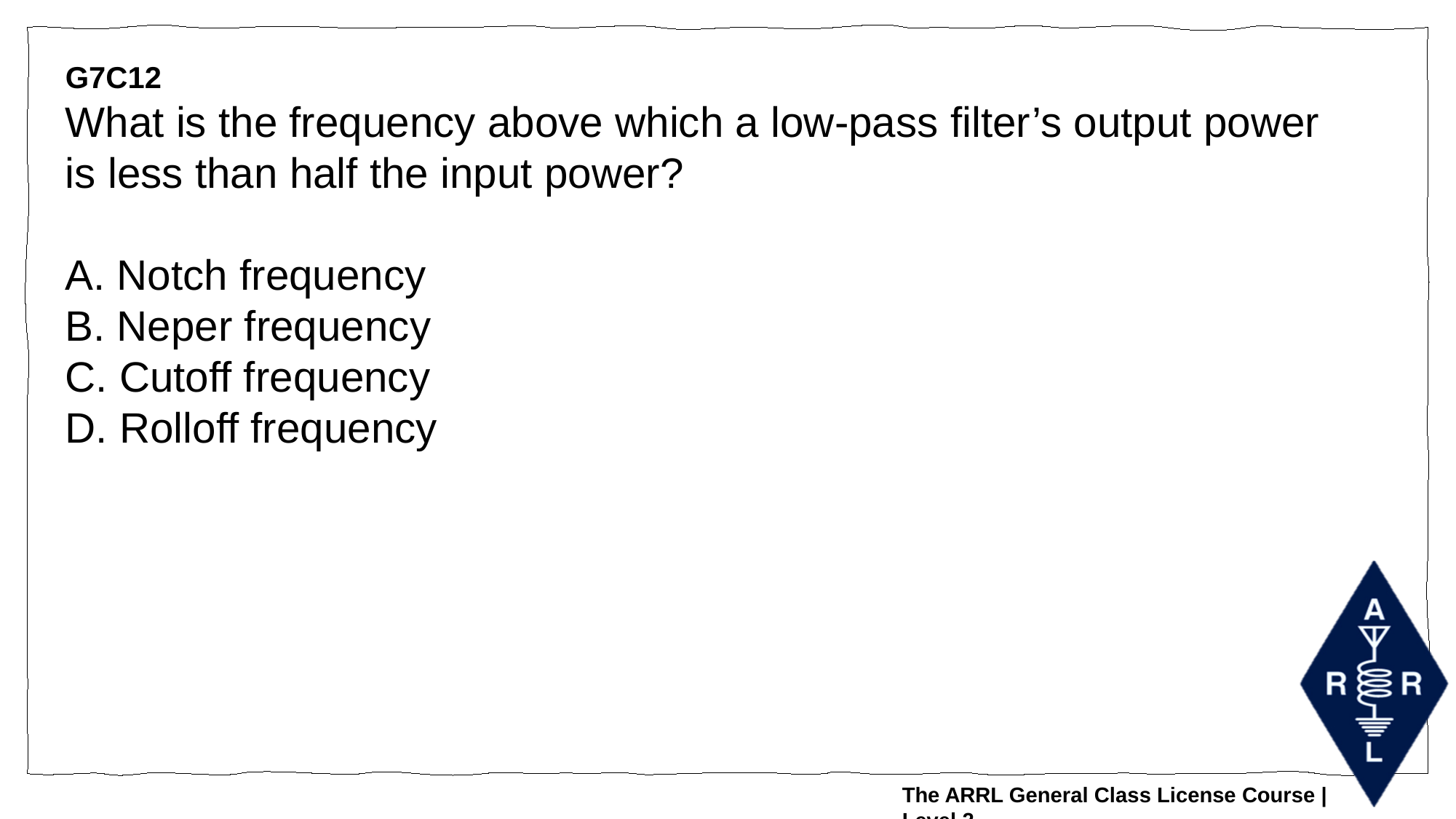

G7C12
What is the frequency above which a low-pass filter’s output power is less than half the input power?

A. Notch frequency
B. Neper frequency
C. Cutoff frequency
D. Rolloff frequency